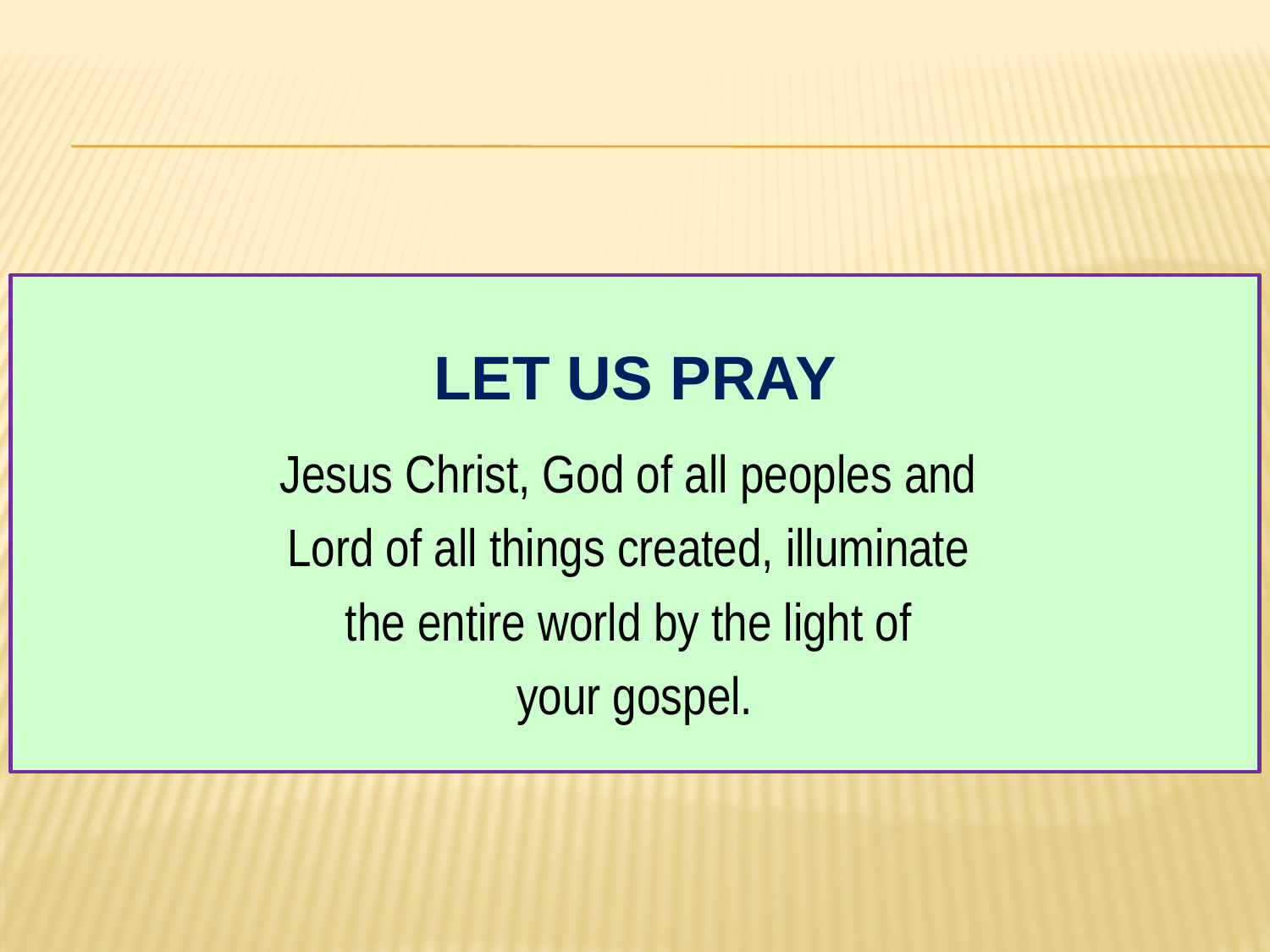

# Let us Pray
Jesus Christ, God of all peoples and
Lord of all things created, illuminate
the entire world by the light of
your gospel.